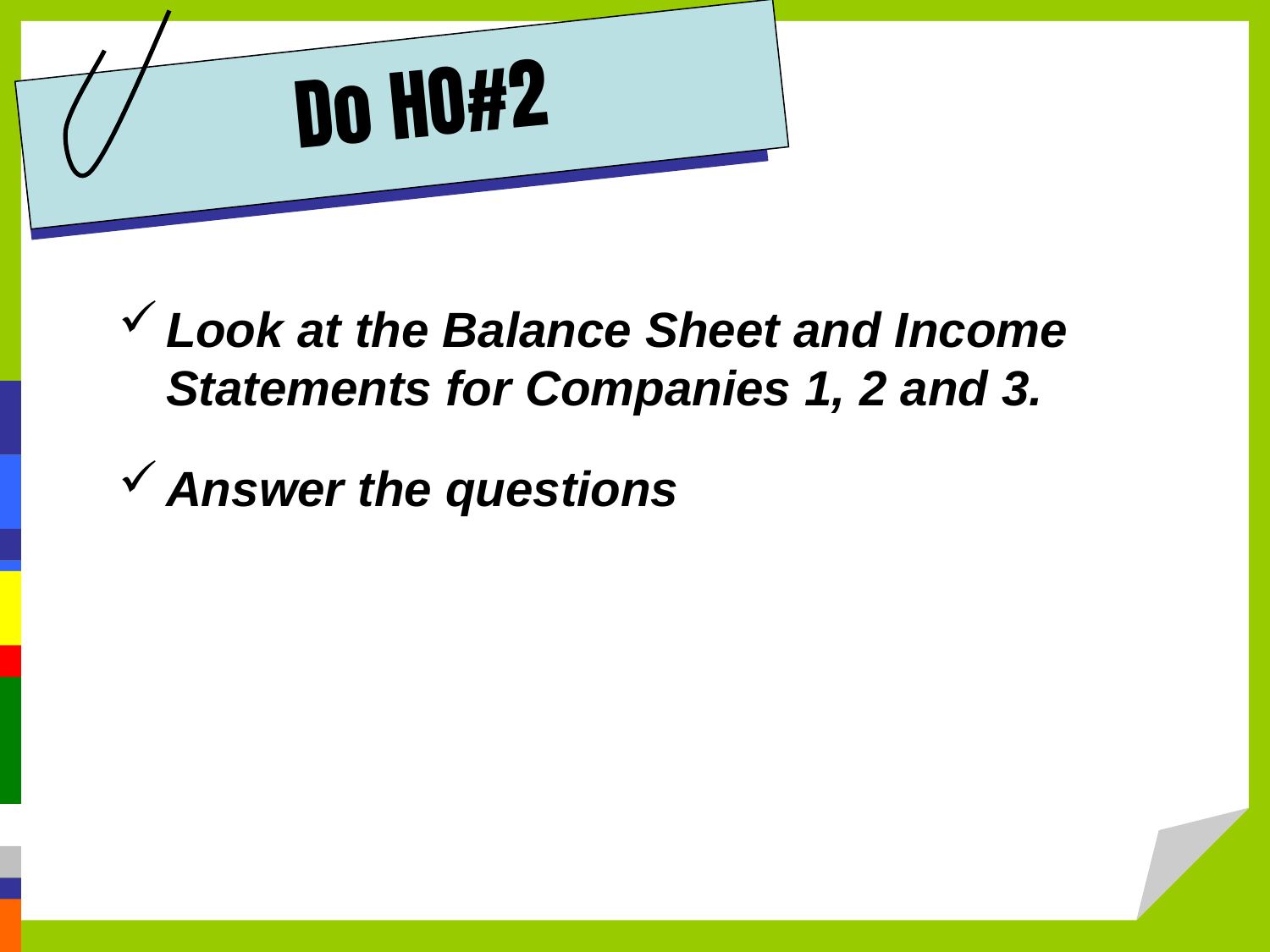

Do HO#2

Look at the Balance Sheet and Income Statements for Companies 1, 2 and 3.
Answer the questions